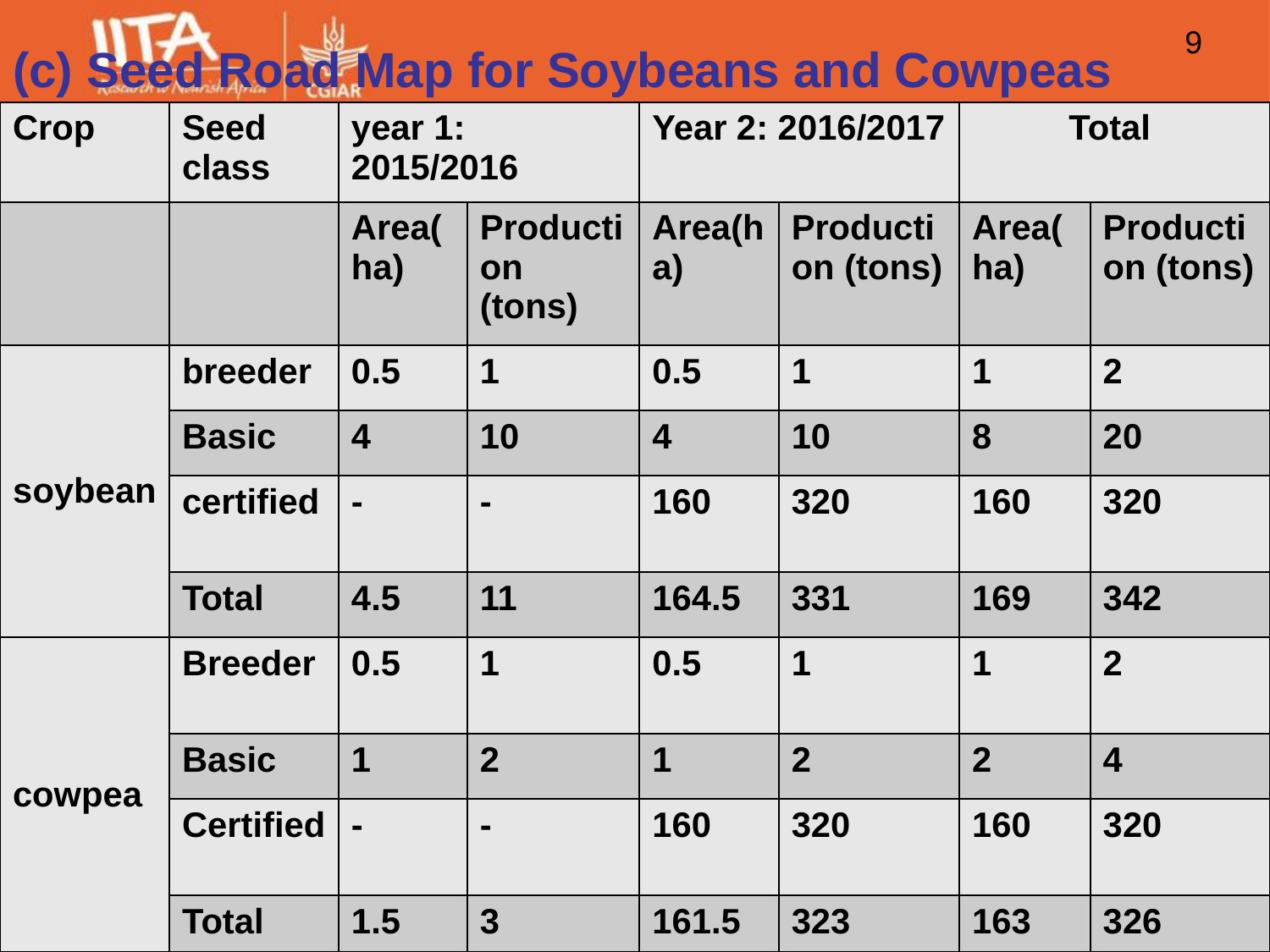

9
(c) Seed Road Map for Soybeans and Cowpeas
| Crop | Seed class | year 1: 2015/2016 |  | Year 2: 2016/2017 |  | Total |  |
| --- | --- | --- | --- | --- | --- | --- | --- |
|  |  | Area(ha) | Production (tons) | Area(ha) | Production (tons) | Area(ha) | Production (tons) |
| soybean | breeder | 0.5 | 1 | 0.5 | 1 | 1 | 2 |
|  | Basic | 4 | 10 | 4 | 10 | 8 | 20 |
|  | certified | - | - | 160 | 320 | 160 | 320 |
|  | Total | 4.5 | 11 | 164.5 | 331 | 169 | 342 |
| cowpea | Breeder | 0.5 | 1 | 0.5 | 1 | 1 | 2 |
|  | Basic | 1 | 2 | 1 | 2 | 2 | 4 |
|  | Certified | - | - | 160 | 320 | 160 | 320 |
|  | Total | 1.5 | 3 | 161.5 | 323 | 163 | 326 |